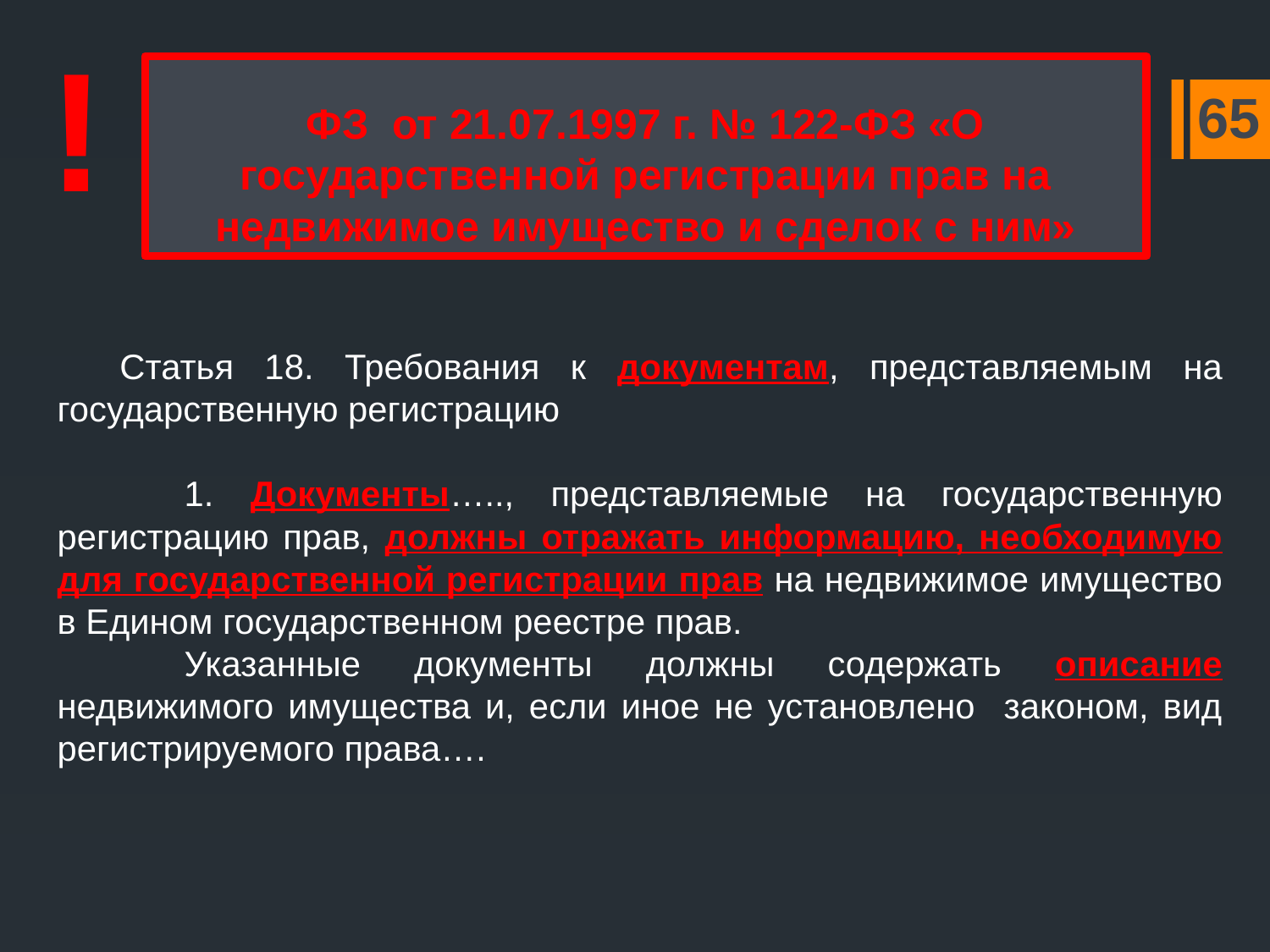

!
# ФЗ  от 21.07.1997 г. № 122-ФЗ «О государственной регистрации прав на недвижимое имущество и сделок с ним»
65

Статья 18. Требования к документам, представляемым на государственную регистрацию

	1. Документы….., представляемые на государственную регистрацию прав, должны отражать информацию, необходимую для государственной регистрации прав на недвижимое имущество в Едином государственном реестре прав.
	Указанные документы должны содержать описание недвижимого имущества и, если иное не установлено  законом, вид регистрируемого права….